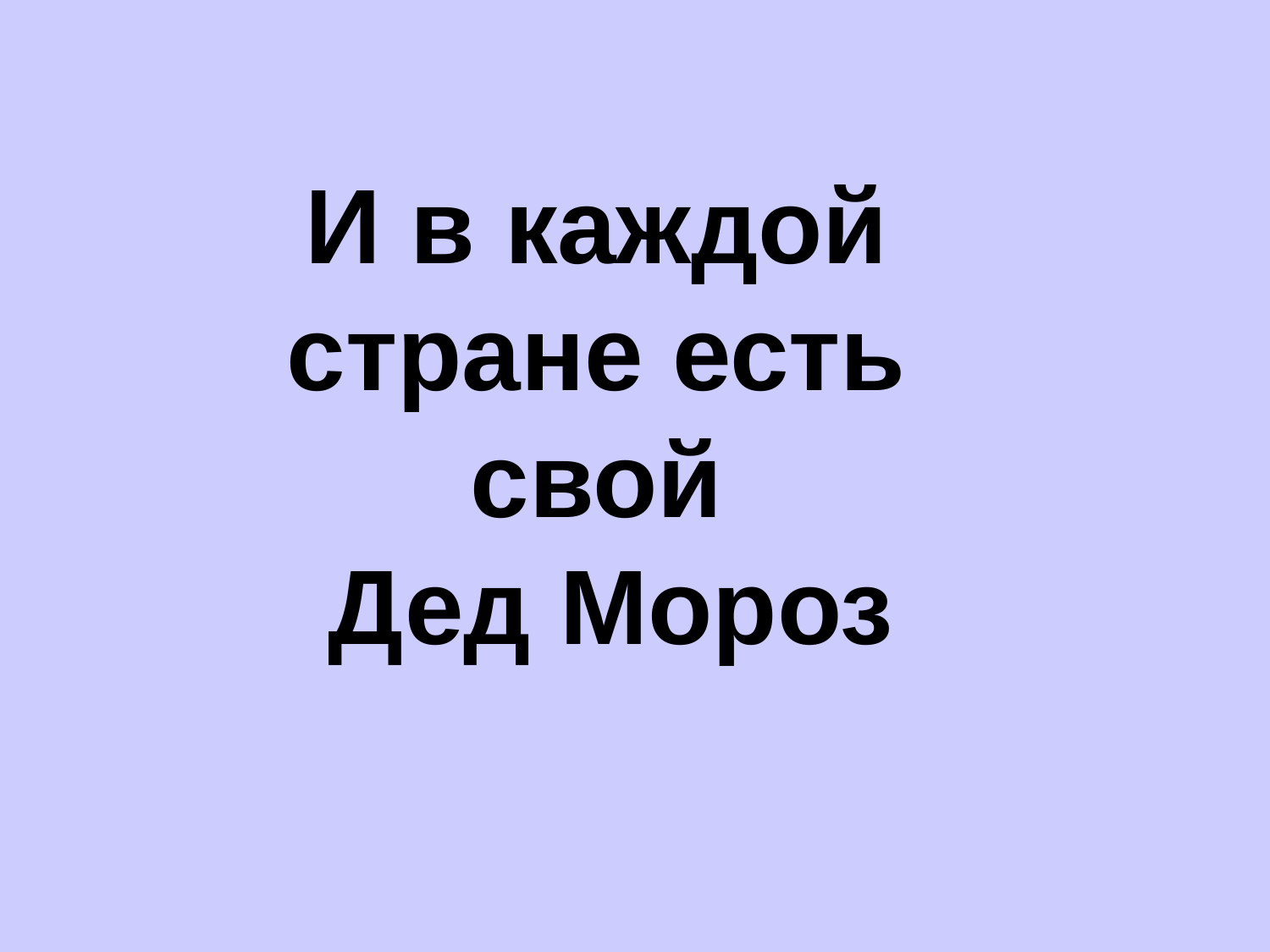

# И в каждой стране есть свой Дед Мороз